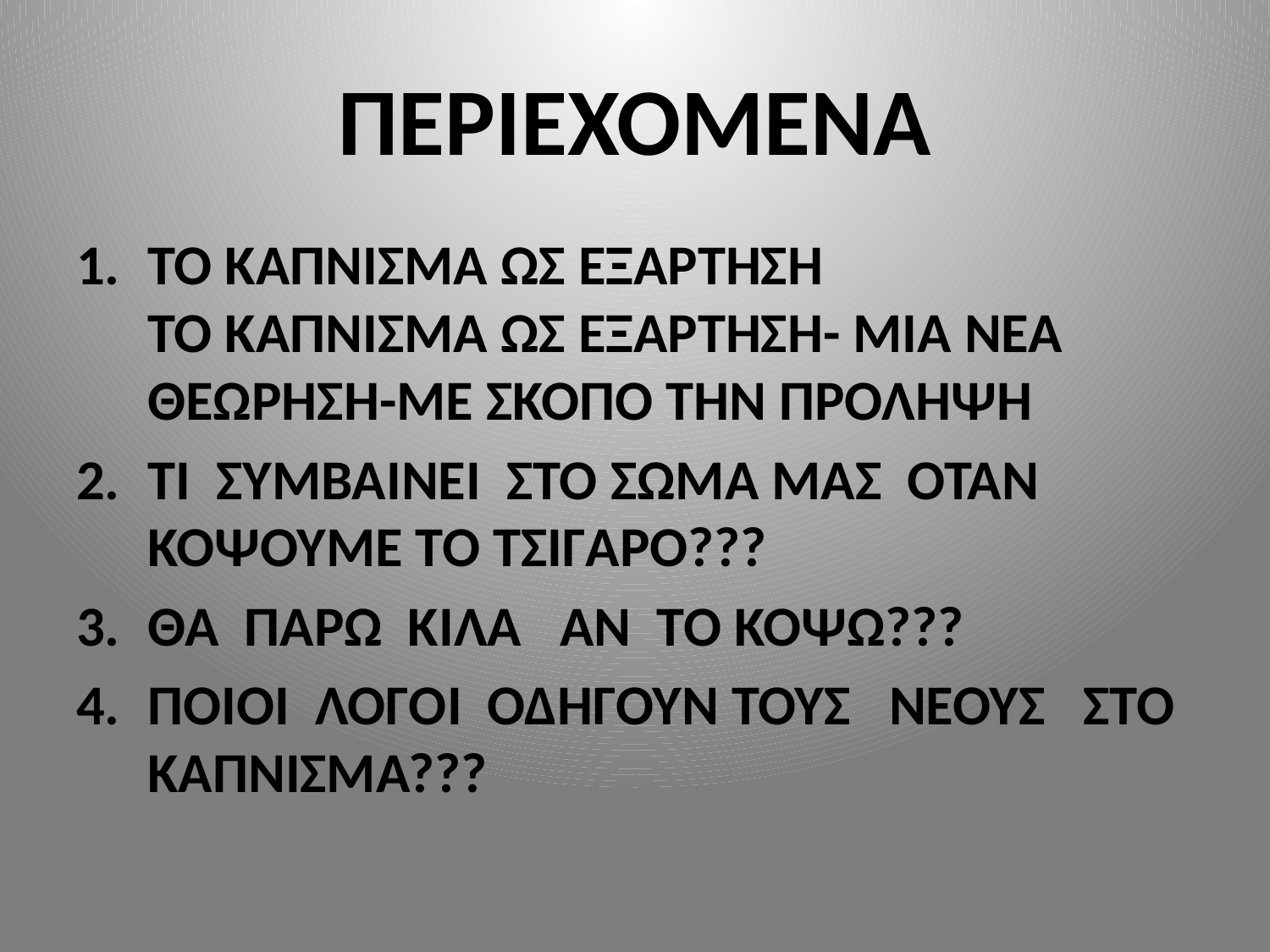

# ΠΕΡΙΕΧΟΜΕΝΑ
Το καπνισμα ωσ εξαρτηση
ΤΟ ΚΑΠΝΙΣΜΑ ΩΣ ΕΞΑΡΤΗΣΗ- ΜΙΑ ΝΕΑ ΘΕΩΡΗΣΗ-ΜΕ ΣΚΟΠΟ ΤΗΝ ΠΡΟΛΗΨΗ
Τι  συμβαινει  στο σωμα μασ  οταν  κοψουμε το τσιγαρο???
Θα  παρω  κιλα   αν  το κοψω???
Ποιοι  λογοι  οδηγουν τουσ   νεουσ   στο καπνισμα???